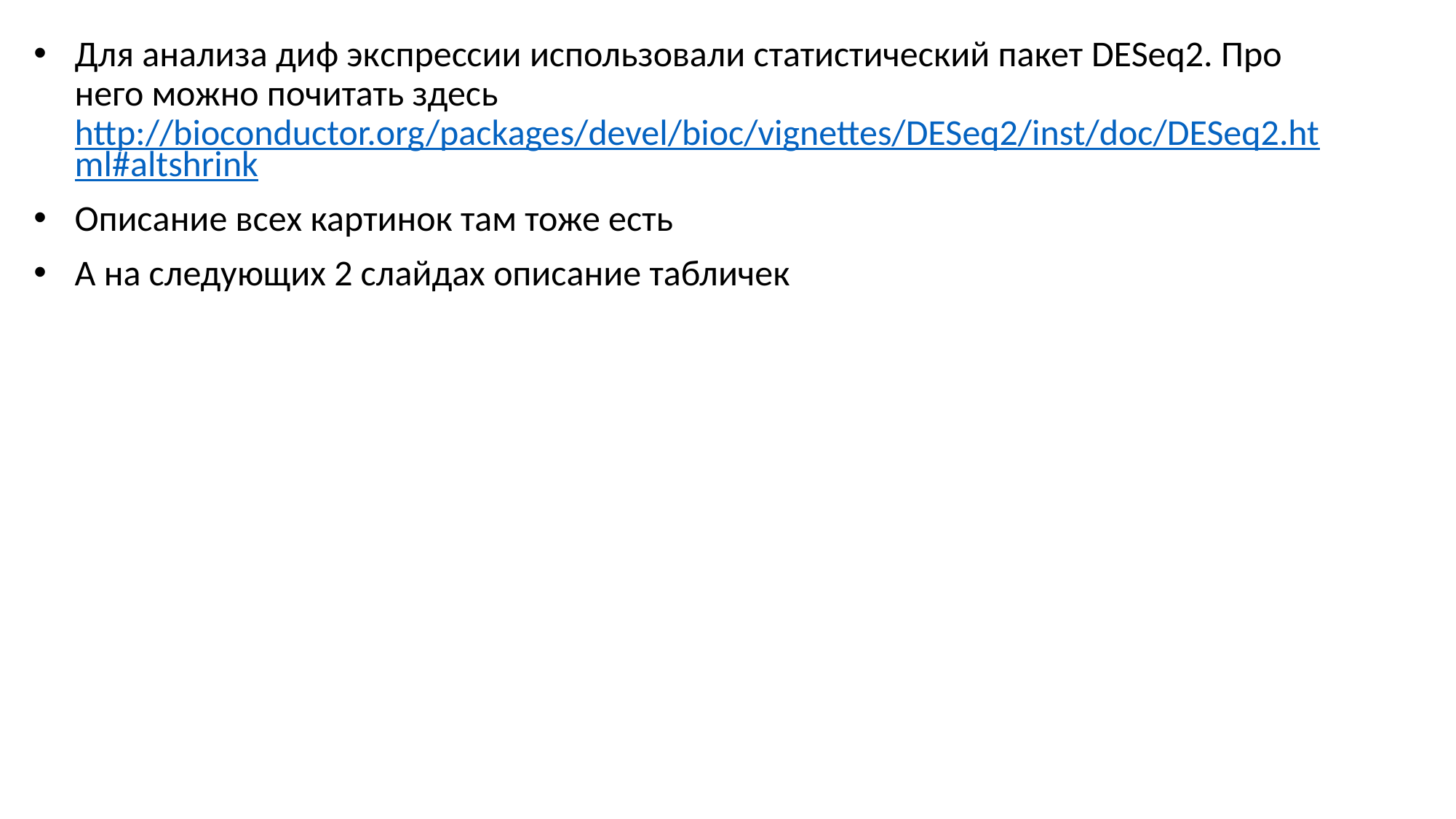

Для анализа диф экcпрессии использовали статистический пакет DESeq2. Про него можно почитать здесь http://bioconductor.org/packages/devel/bioc/vignettes/DESeq2/inst/doc/DESeq2.html#altshrink
Описание всех картинок там тоже есть
А на следующих 2 слайдах описание табличек